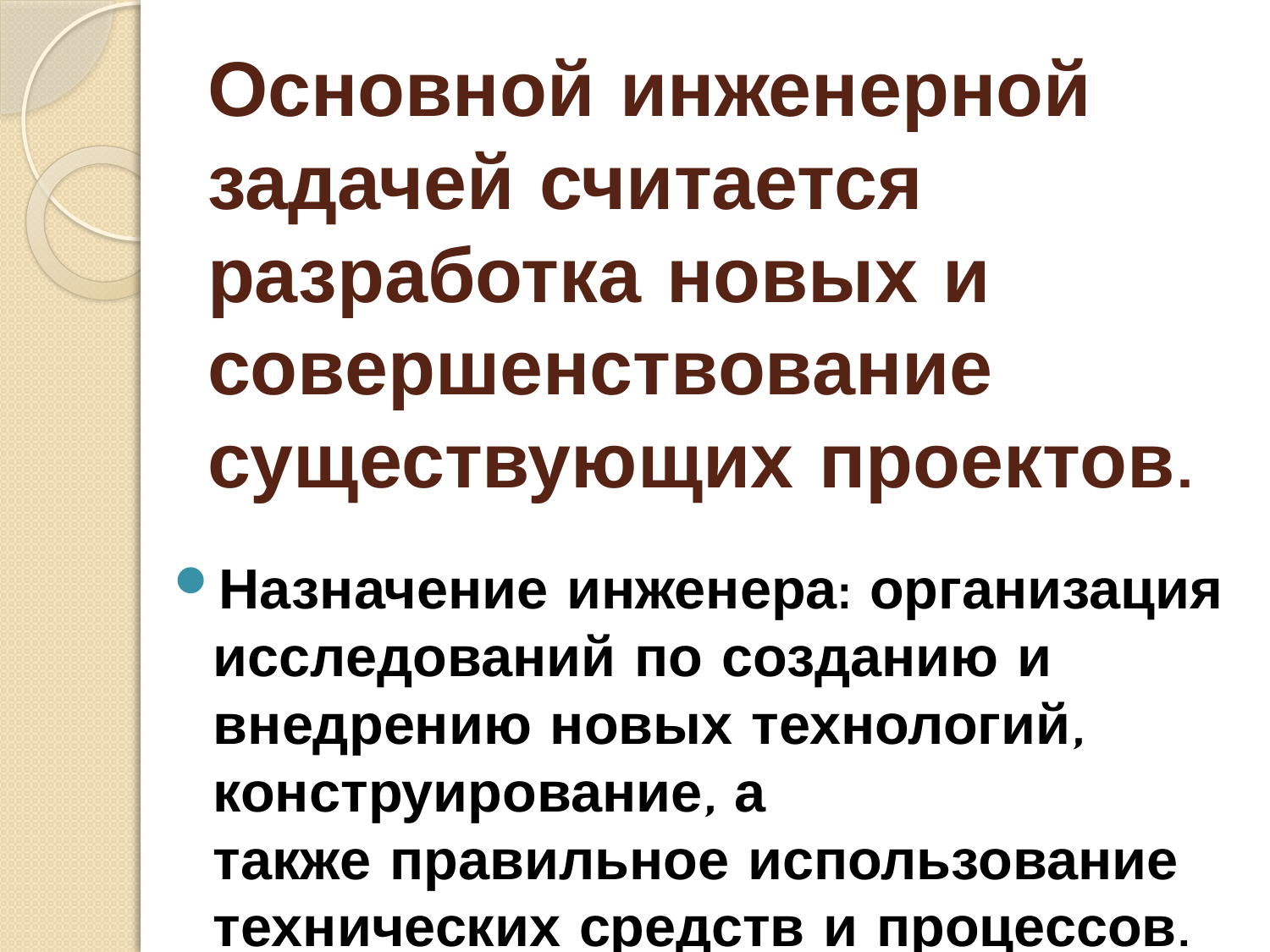

# Основной инженерной задачей считается разработка новых и совершенствование существующих проектов.
Назначение инженера: организация исследований по созданию и внедрению новых технологий, конструирование, а также правильное использование технических средств и процессов.